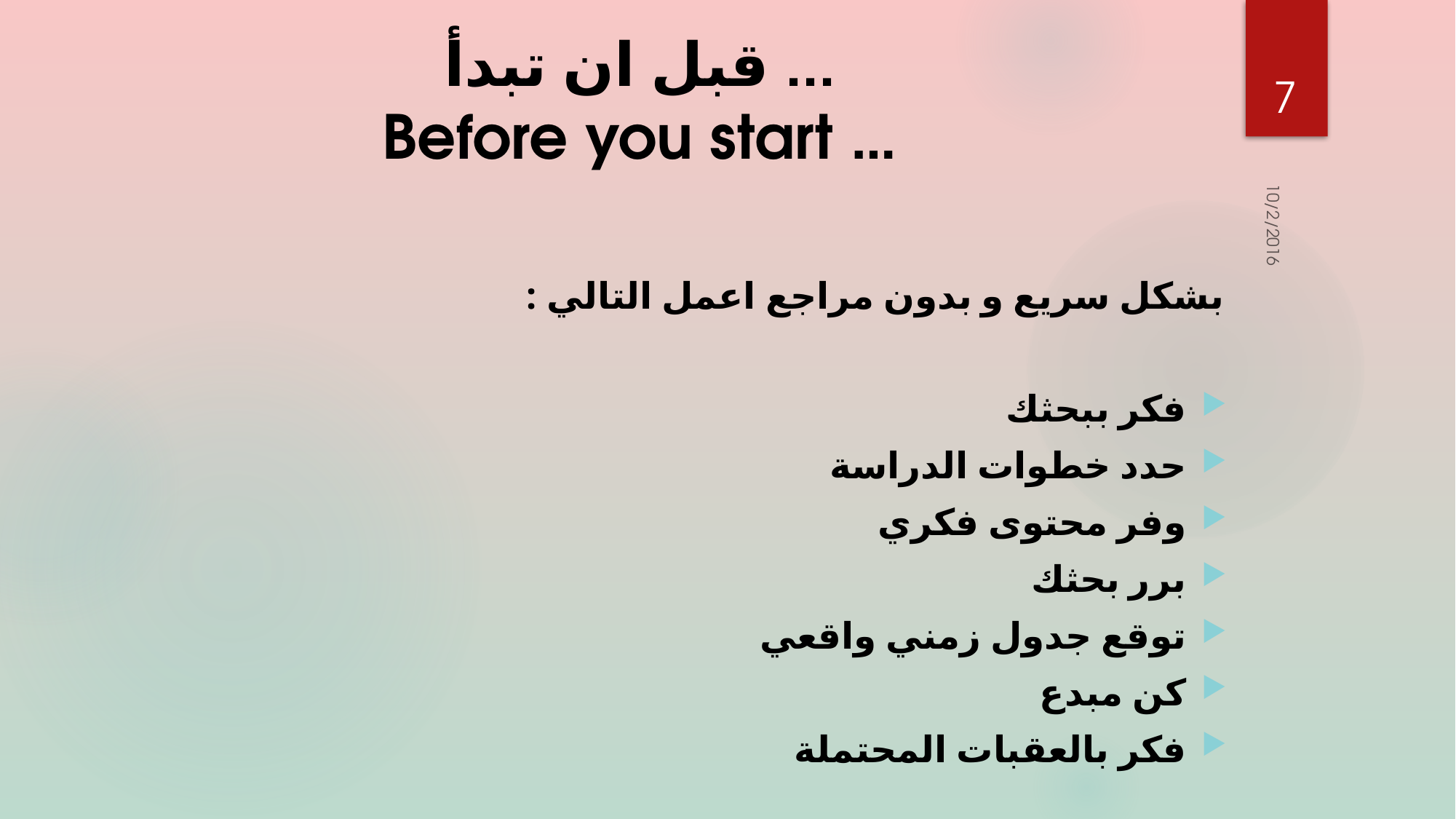

# قبل ان تبدأ ... Before you start …
7
10/2/2016
بشكل سريع و بدون مراجع اعمل التالي :

فكر ببحثك
حدد خطوات الدراسة
وفر محتوى فكري
برر بحثك
توقع جدول زمني واقعي
كن مبدع
فكر بالعقبات المحتملة